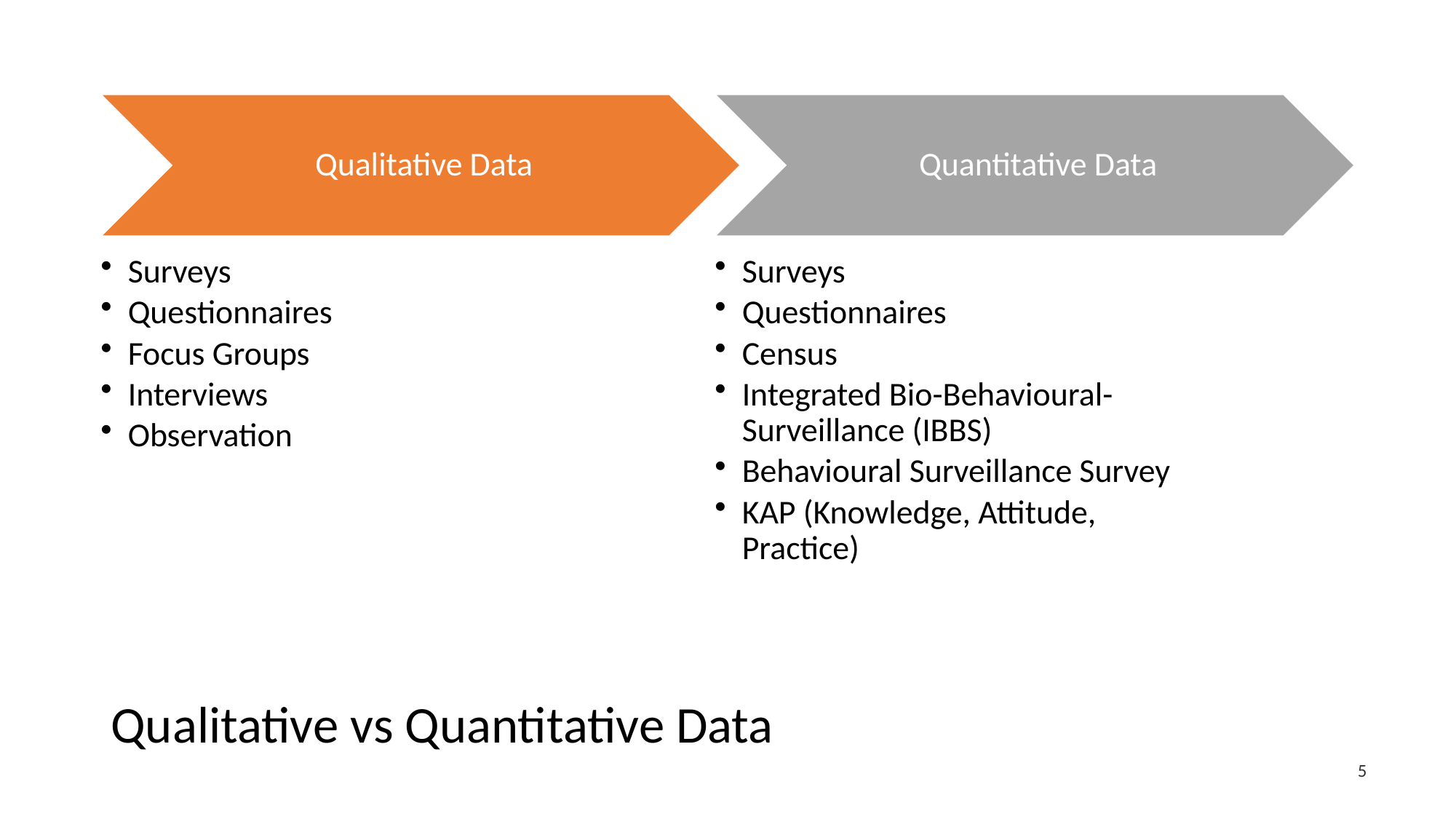

Qualitative Data
Surveys
Questionnaires
Focus Groups
Interviews
Observation
Quantitative Data
Surveys
Questionnaires
Census
Integrated Bio-Behavioural-Surveillance (IBBS)
Behavioural Surveillance Survey
KAP (Knowledge, Attitude, Practice)
# Qualitative vs Quantitative Data
5